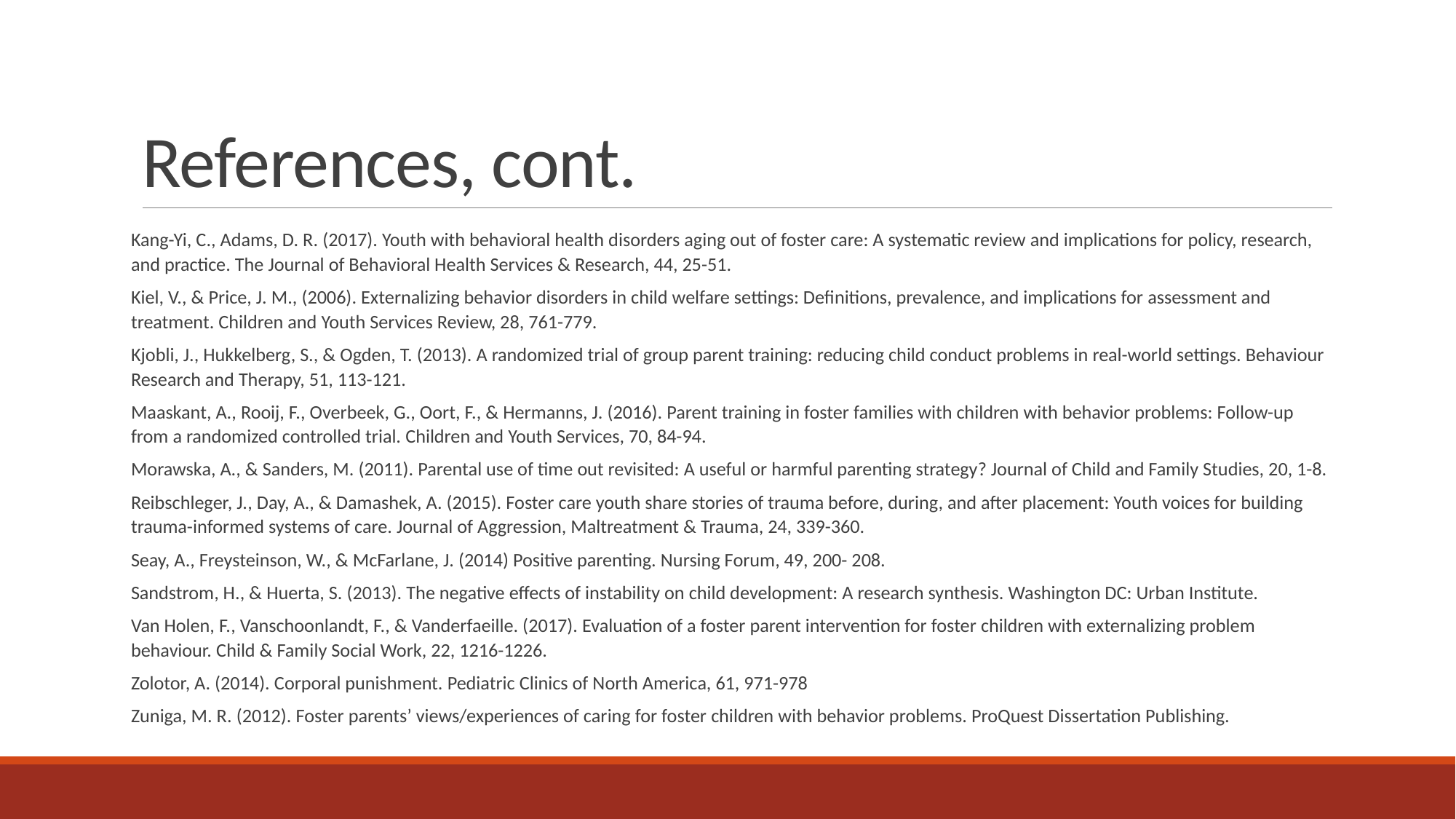

# References, cont.
Kang-Yi, C., Adams, D. R. (2017). Youth with behavioral health disorders aging out of foster care: A systematic review and implications for policy, research, and practice. The Journal of Behavioral Health Services & Research, 44, 25-51.
Kiel, V., & Price, J. M., (2006). Externalizing behavior disorders in child welfare settings: Definitions, prevalence, and implications for assessment and treatment. Children and Youth Services Review, 28, 761-779.
Kjobli, J., Hukkelberg, S., & Ogden, T. (2013). A randomized trial of group parent training: reducing child conduct problems in real-world settings. Behaviour Research and Therapy, 51, 113-121.
Maaskant, A., Rooij, F., Overbeek, G., Oort, F., & Hermanns, J. (2016). Parent training in foster families with children with behavior problems: Follow-up from a randomized controlled trial. Children and Youth Services, 70, 84-94.
Morawska, A., & Sanders, M. (2011). Parental use of time out revisited: A useful or harmful parenting strategy? Journal of Child and Family Studies, 20, 1-8.
Reibschleger, J., Day, A., & Damashek, A. (2015). Foster care youth share stories of trauma before, during, and after placement: Youth voices for building trauma-informed systems of care. Journal of Aggression, Maltreatment & Trauma, 24, 339-360.
Seay, A., Freysteinson, W., & McFarlane, J. (2014) Positive parenting. Nursing Forum, 49, 200- 208.
Sandstrom, H., & Huerta, S. (2013). The negative effects of instability on child development: A research synthesis. Washington DC: Urban Institute.
Van Holen, F., Vanschoonlandt, F., & Vanderfaeille. (2017). Evaluation of a foster parent intervention for foster children with externalizing problem behaviour. Child & Family Social Work, 22, 1216-1226.
Zolotor, A. (2014). Corporal punishment. Pediatric Clinics of North America, 61, 971-978
Zuniga, M. R. (2012). Foster parents’ views/experiences of caring for foster children with behavior problems. ProQuest Dissertation Publishing.